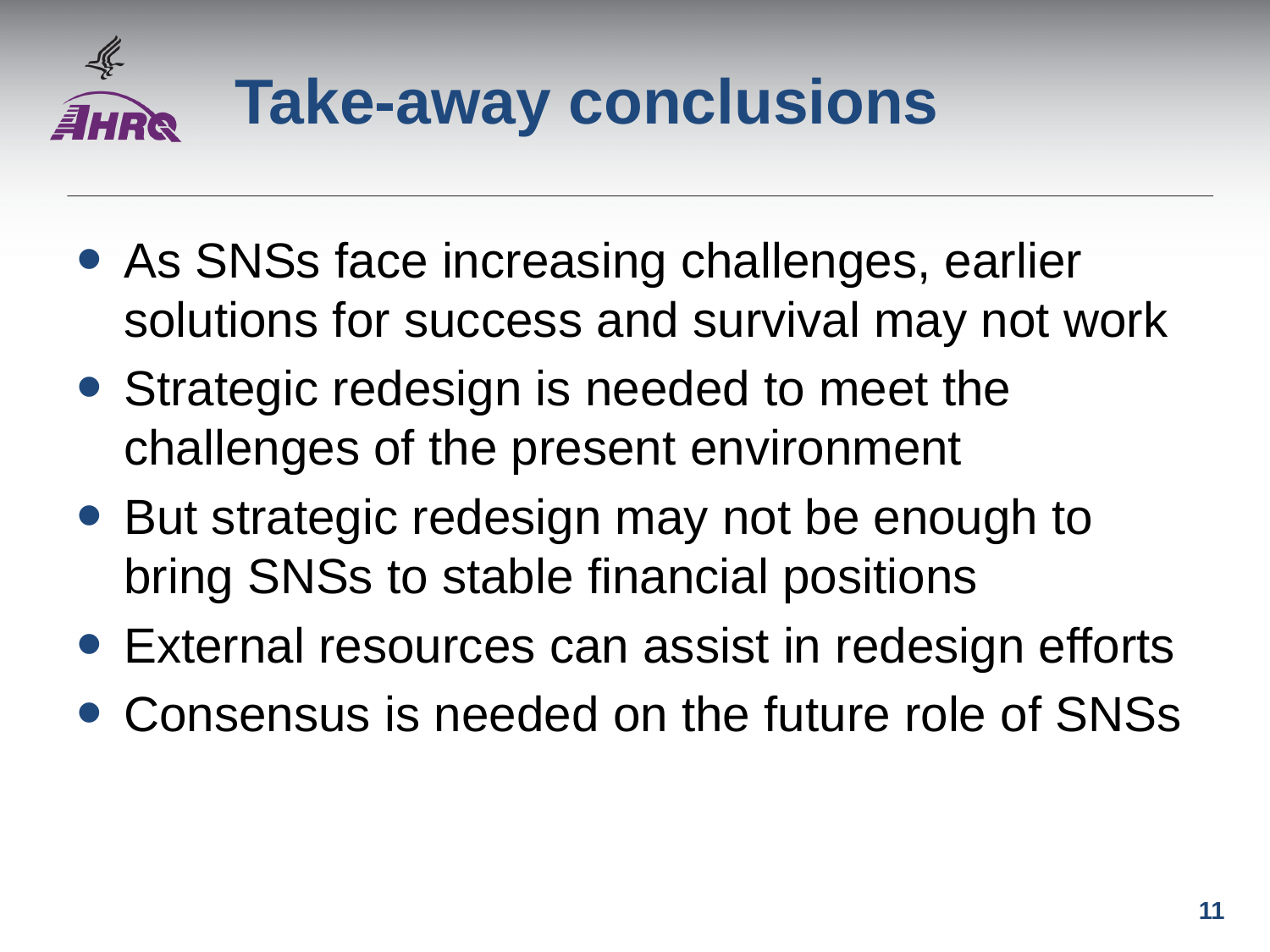

# Take-away conclusions
As SNSs face increasing challenges, earlier solutions for success and survival may not work
Strategic redesign is needed to meet the challenges of the present environment
But strategic redesign may not be enough to bring SNSs to stable financial positions
External resources can assist in redesign efforts
Consensus is needed on the future role of SNSs
11